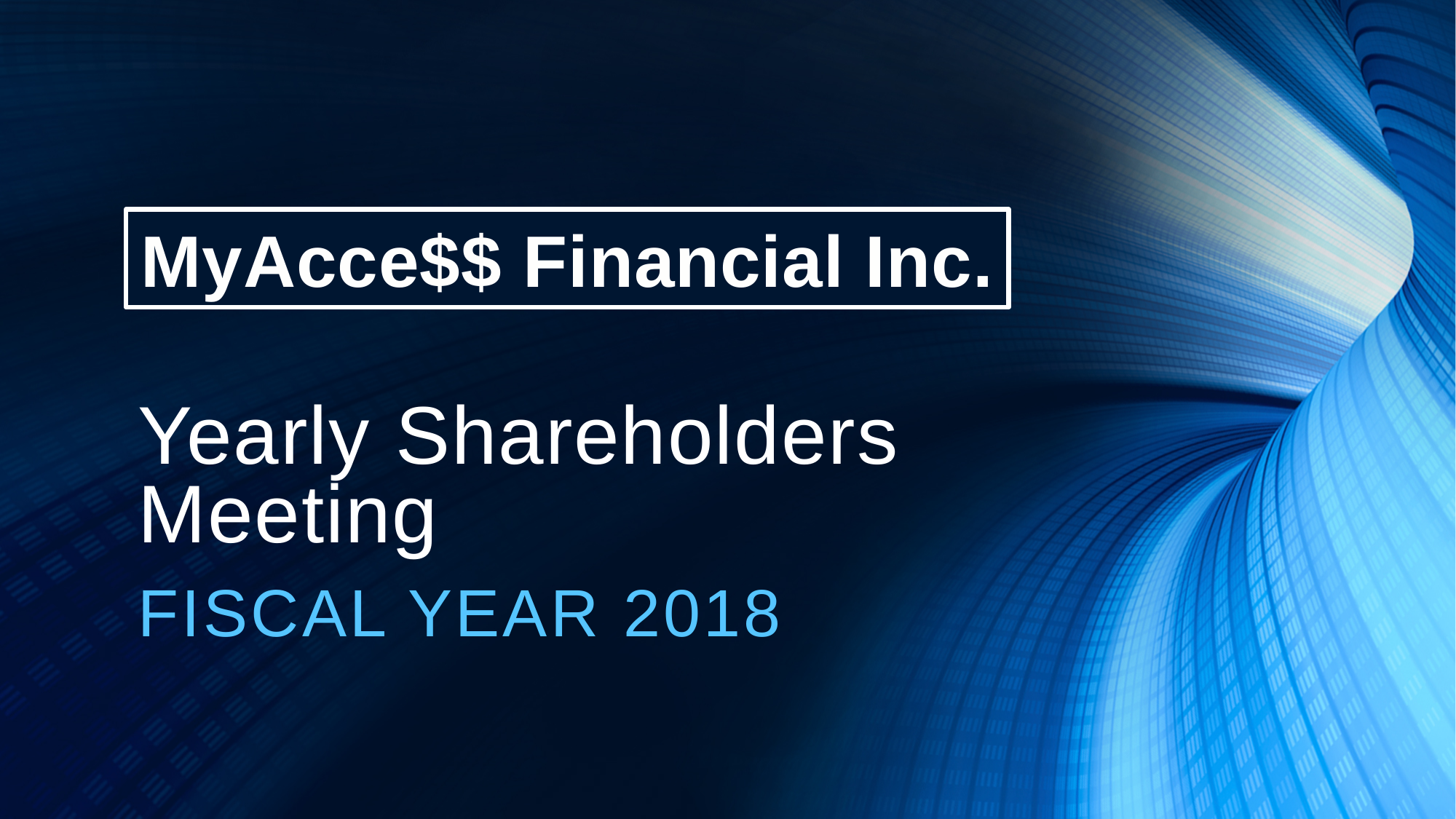

MyAcce$$ Financial Inc.
# Yearly Shareholders Meeting
Fiscal Year 2018